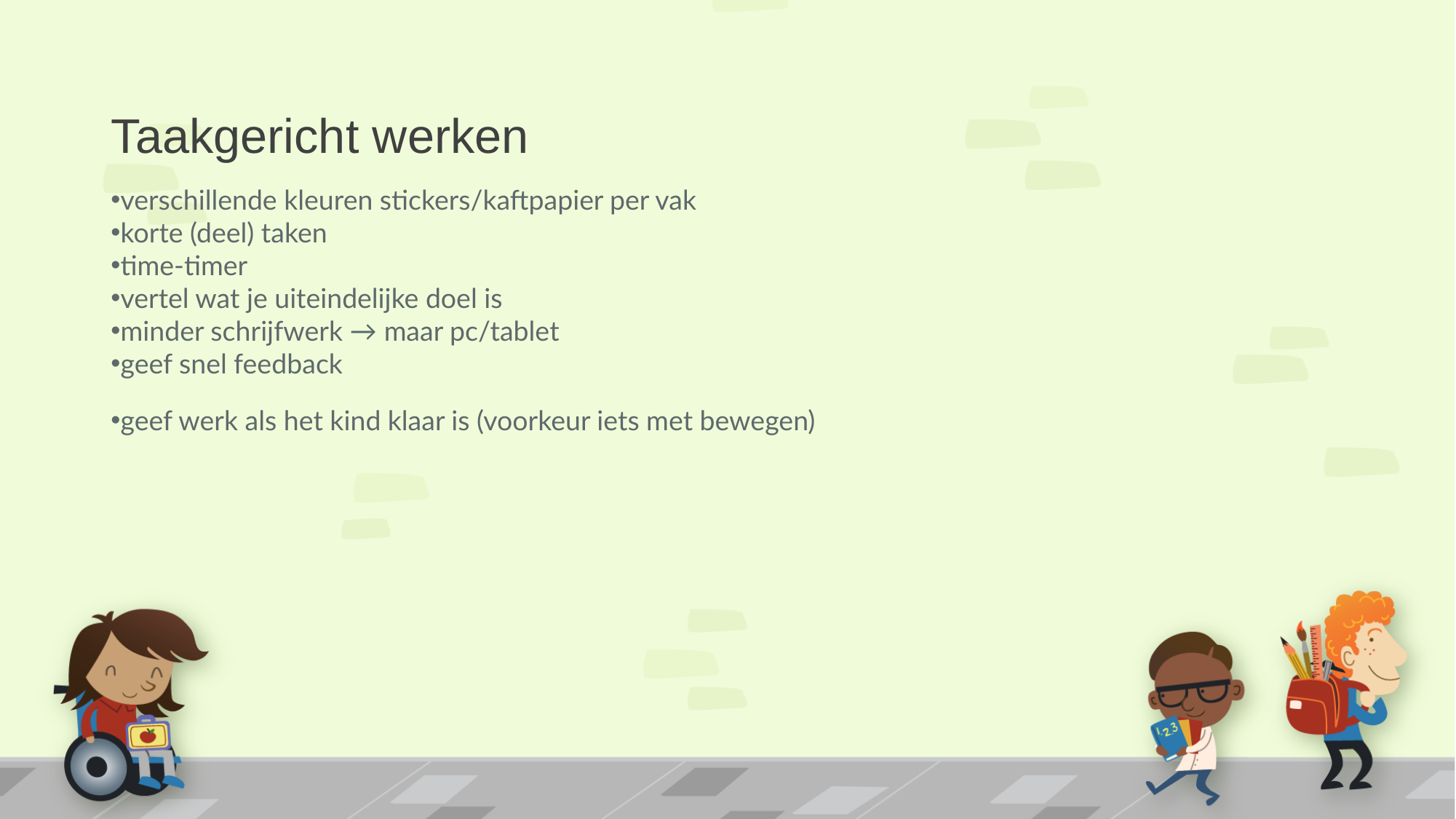

# Taakgericht werken
verschillende kleuren stickers/kaftpapier per vak
korte (deel) taken
time-timer
vertel wat je uiteindelijke doel is
minder schrijfwerk → maar pc/tablet
geef snel feedback
geef werk als het kind klaar is (voorkeur iets met bewegen)